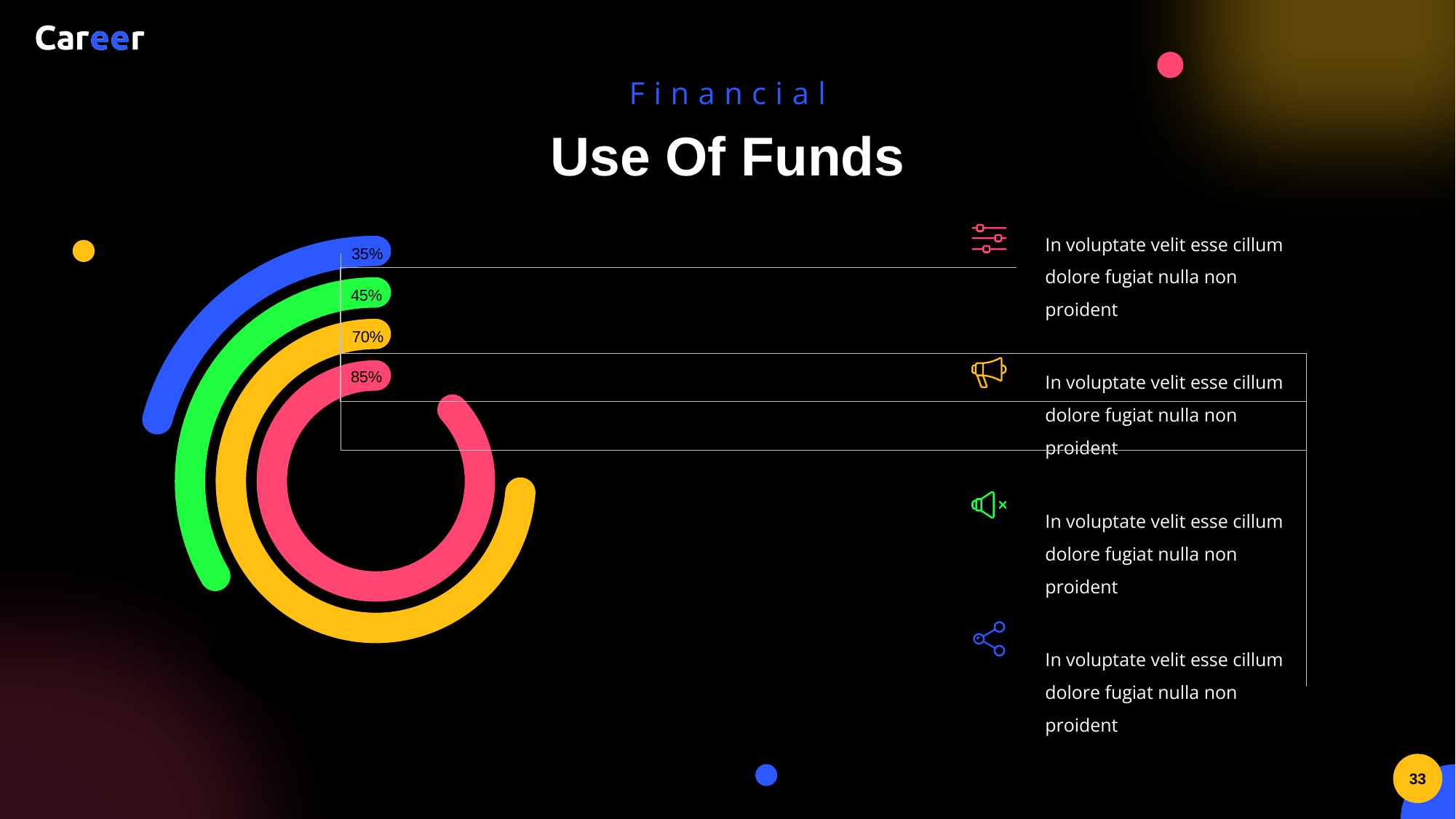

Financial
Use Of Funds
In voluptate velit esse cillum dolore fugiat nulla non proident

35%

45%

70%

85%

In voluptate velit esse cillum dolore fugiat nulla non proident

In voluptate velit esse cillum dolore fugiat nulla non proident

In voluptate velit esse cillum dolore fugiat nulla non proident